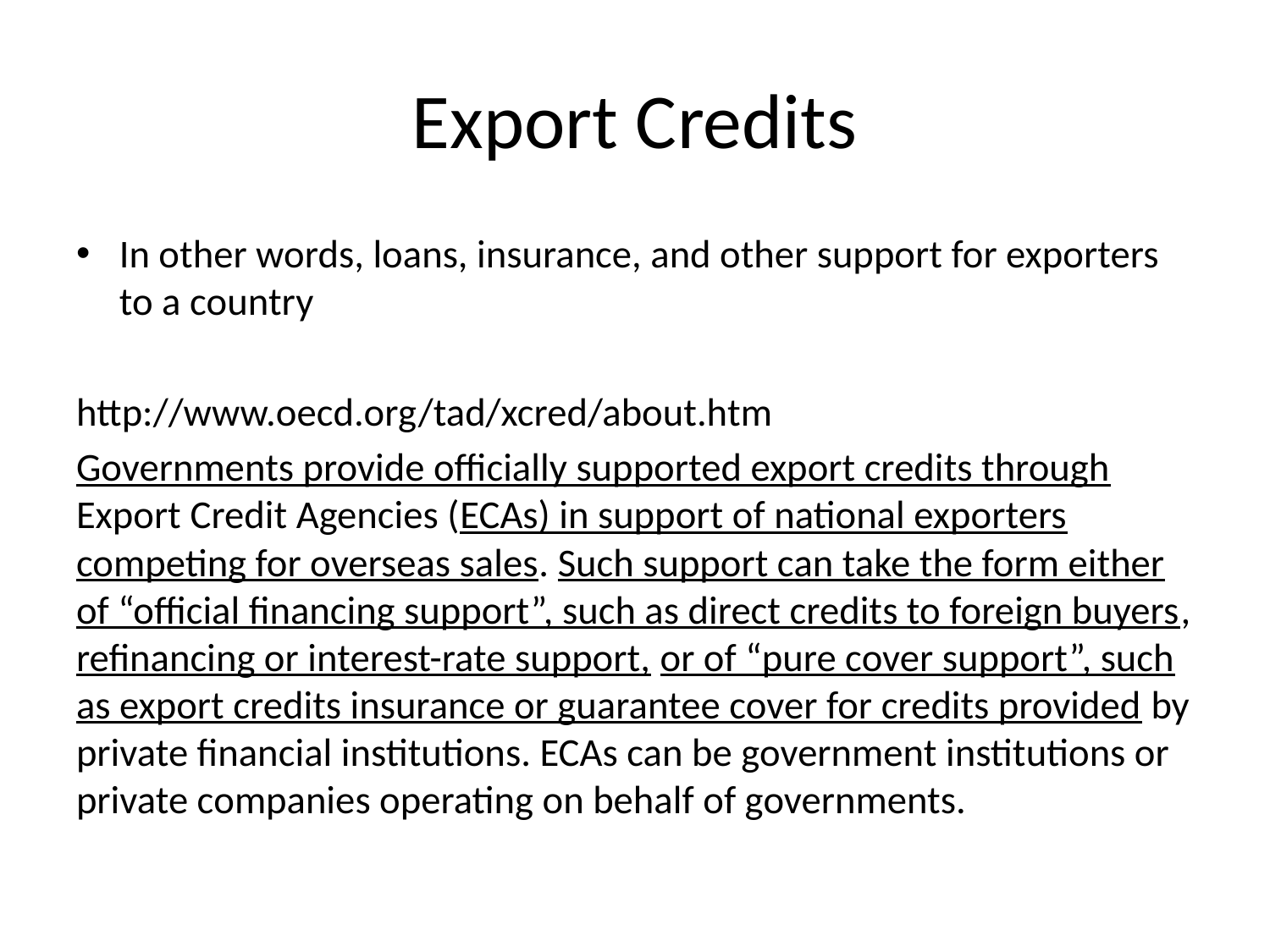

# Export Credits
In other words, loans, insurance, and other support for exporters to a country

http://www.oecd.org/tad/xcred/about.htm
Governments provide officially supported export credits through Export Credit Agencies (ECAs) in support of national exporters competing for overseas sales. Such support can take the form either of “official financing support”, such as direct credits to foreign buyers, refinancing or interest-rate support, or of “pure cover support”, such as export credits insurance or guarantee cover for credits provided by private financial institutions. ECAs can be government institutions or private companies operating on behalf of governments.